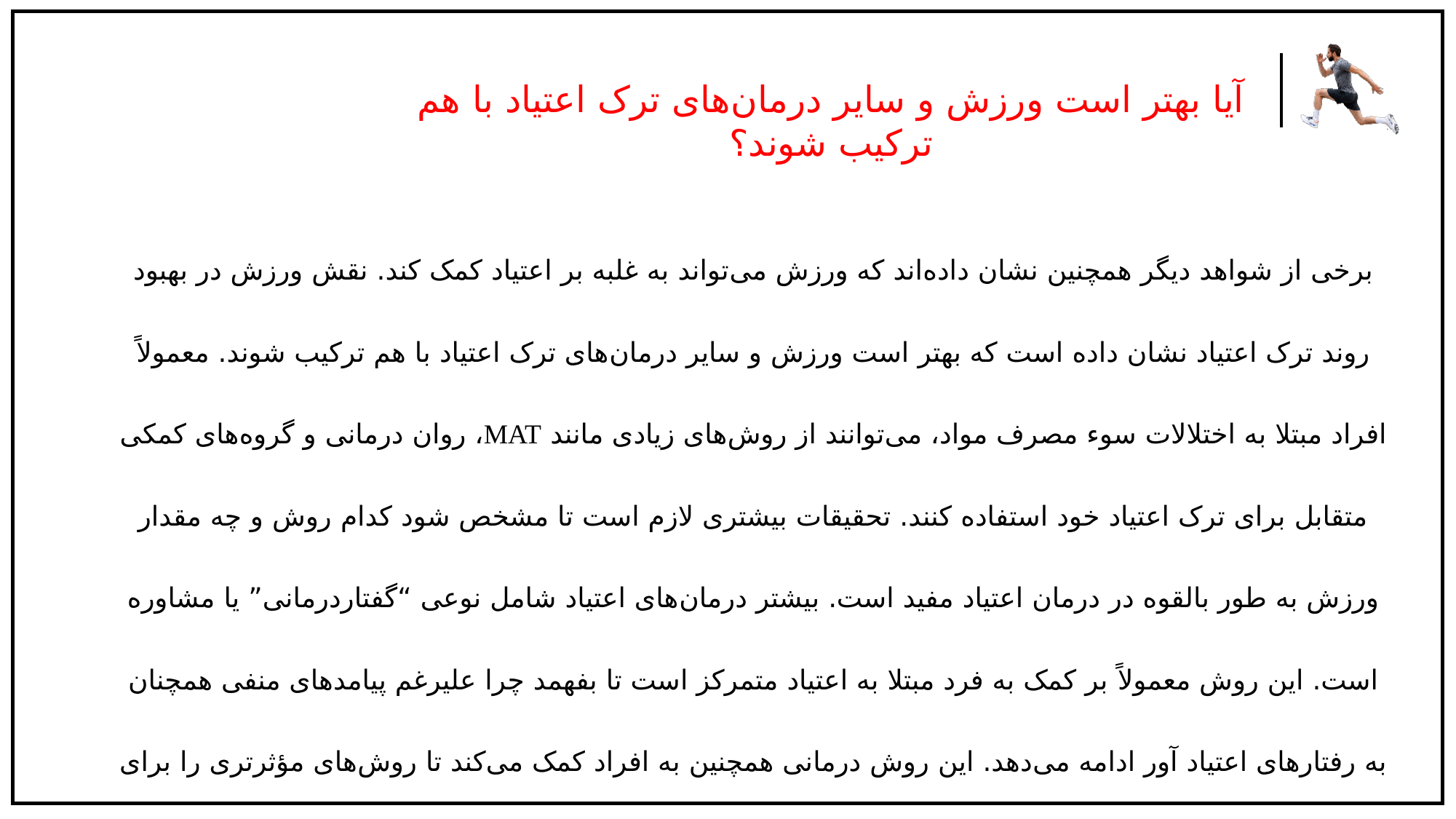

آیا بهتر است ورزش و سایر درمان‌های ترک اعتیاد با هم ترکیب شوند؟
برخی از شواهد دیگر همچنین نشان داده‌اند که ورزش می‌تواند به غلبه بر اعتیاد کمک کند. نقش ورزش در بهبود روند ترک اعتیاد نشان داده است که بهتر است ورزش و سایر درمان‌های ترک اعتیاد با هم ترکیب شوند. معمولاً افراد مبتلا به اختلالات سوء مصرف مواد، می‌توانند از روش‌های زیادی مانند MAT، روان درمانی و گروه‌های کمکی متقابل برای ترک اعتیاد خود استفاده کنند. تحقیقات بیشتری لازم است تا مشخص شود کدام روش و چه مقدار ورزش به طور بالقوه در درمان اعتیاد مفید است. بیشتر درمان‌های اعتیاد شامل نوعی “گفتاردرمانی” یا مشاوره است. این روش معمولاً بر کمک به فرد مبتلا به اعتیاد متمرکز است تا بفهمد چرا علیرغم پیامدهای منفی همچنان به رفتارهای اعتیاد آور ادامه می‌دهد. این روش درمانی همچنین به افراد کمک می‌کند تا روش‌های مؤثرتری را برای مدیریت احساساتی که به دامن زدن به رفتارهای اعتیاد آور کمک می‌کند را ایجاد کنند.